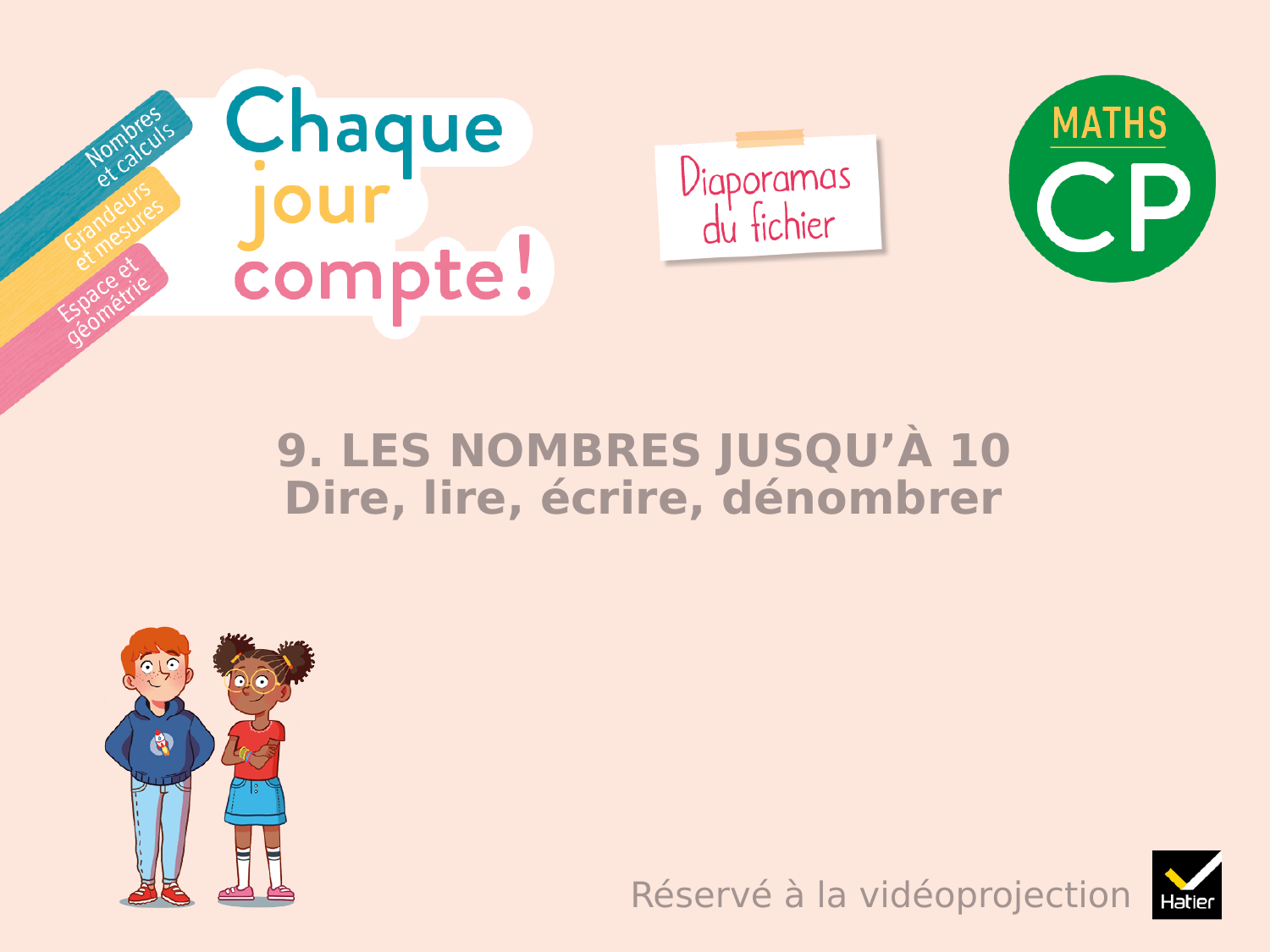

# 9. LES NOMBRES JUSQU’À 10 Dire, lire, écrire, dénombrer
Réservé à la vidéoprojection